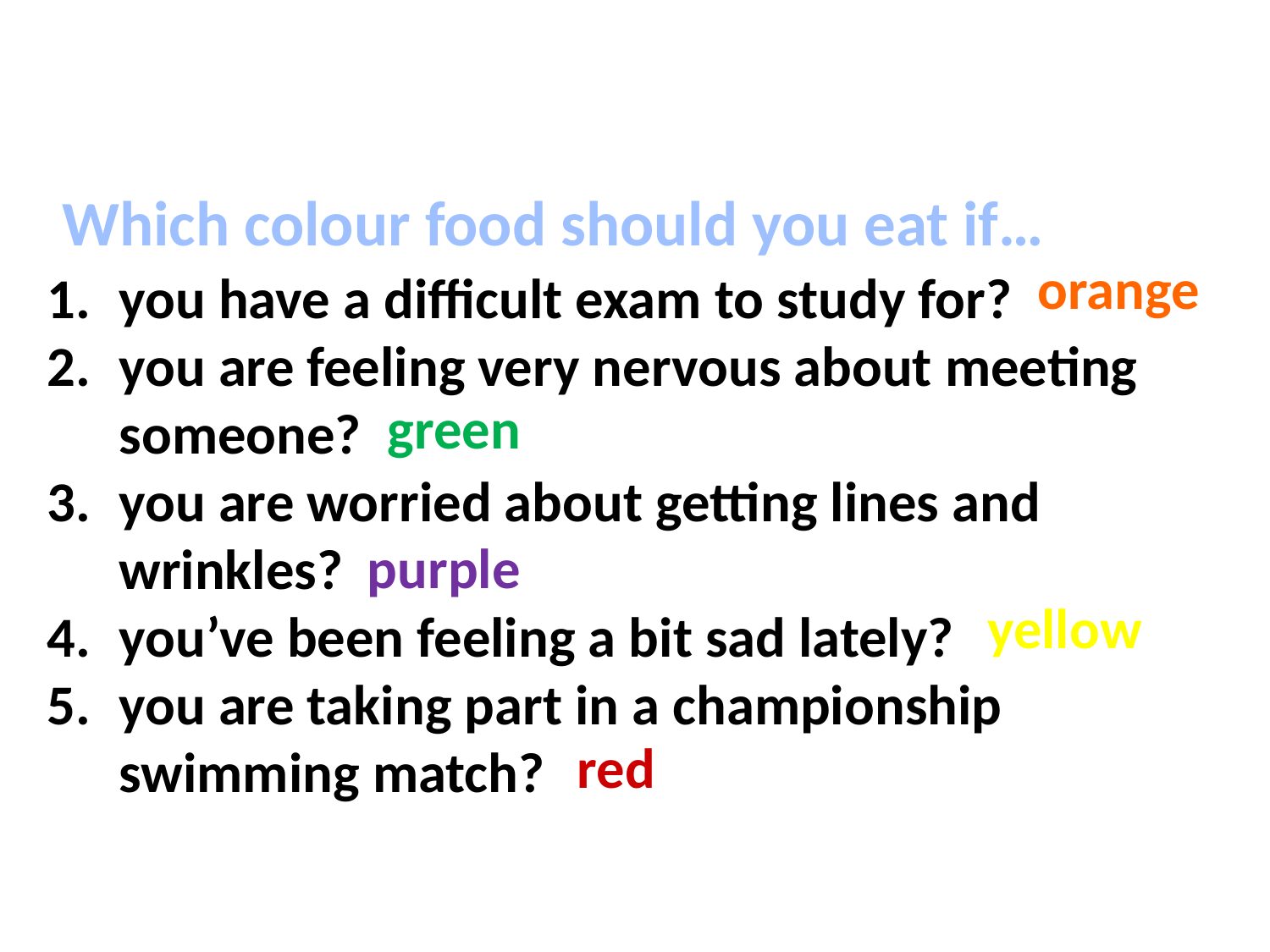

Which colour food should you eat if…
orange
you have a difficult exam to study for?
you are feeling very nervous about meeting someone?
you are worried about getting lines and wrinkles?
you’ve been feeling a bit sad lately?
you are taking part in a championship swimming match?
green
purple
yellow
red